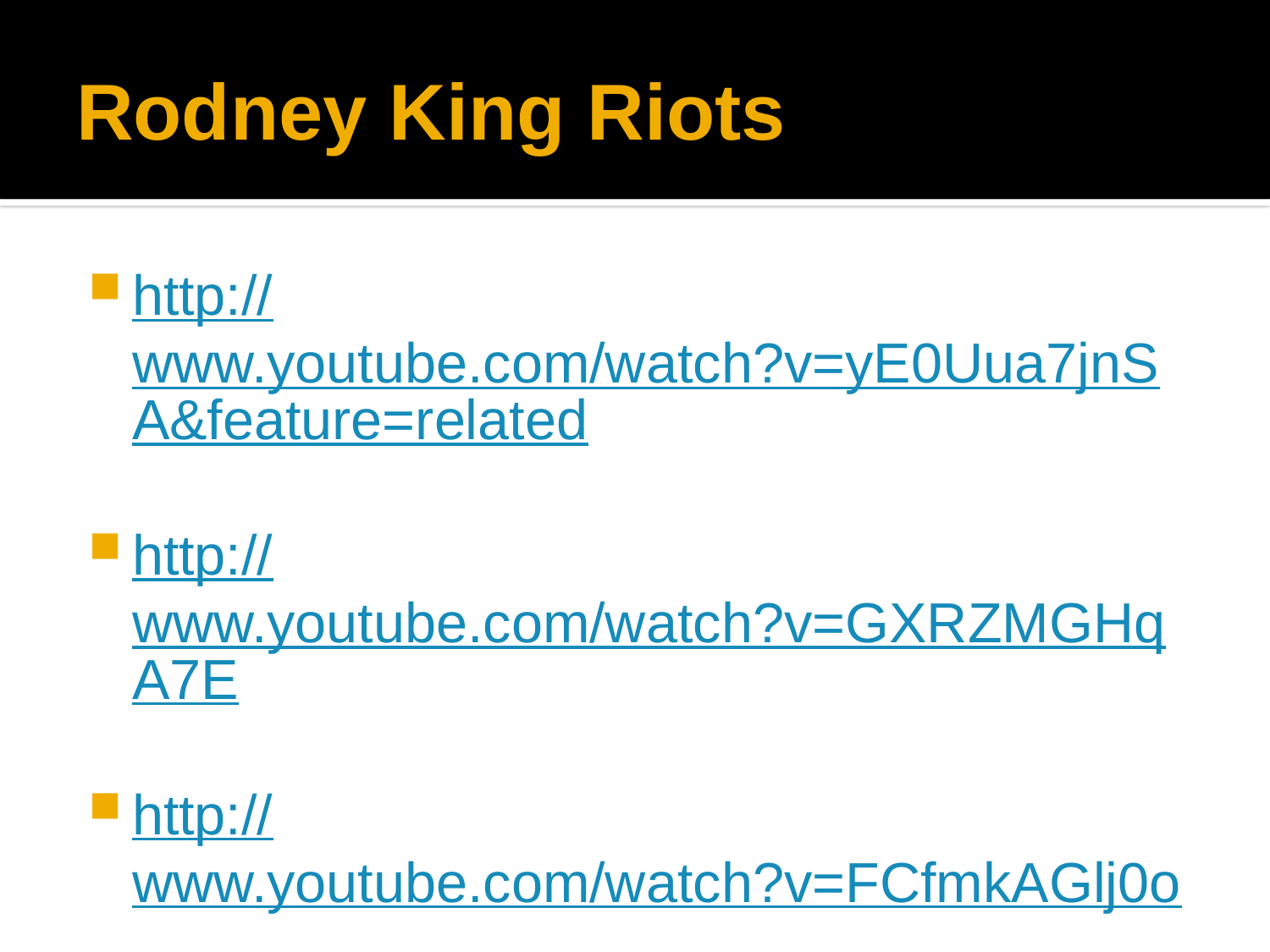

# Rodney King Riots
http://www.youtube.com/watch?v=yE0Uua7jnSA&feature=related

http://www.youtube.com/watch?v=GXRZMGHqA7E

http://www.youtube.com/watch?v=FCfmkAGlj0o